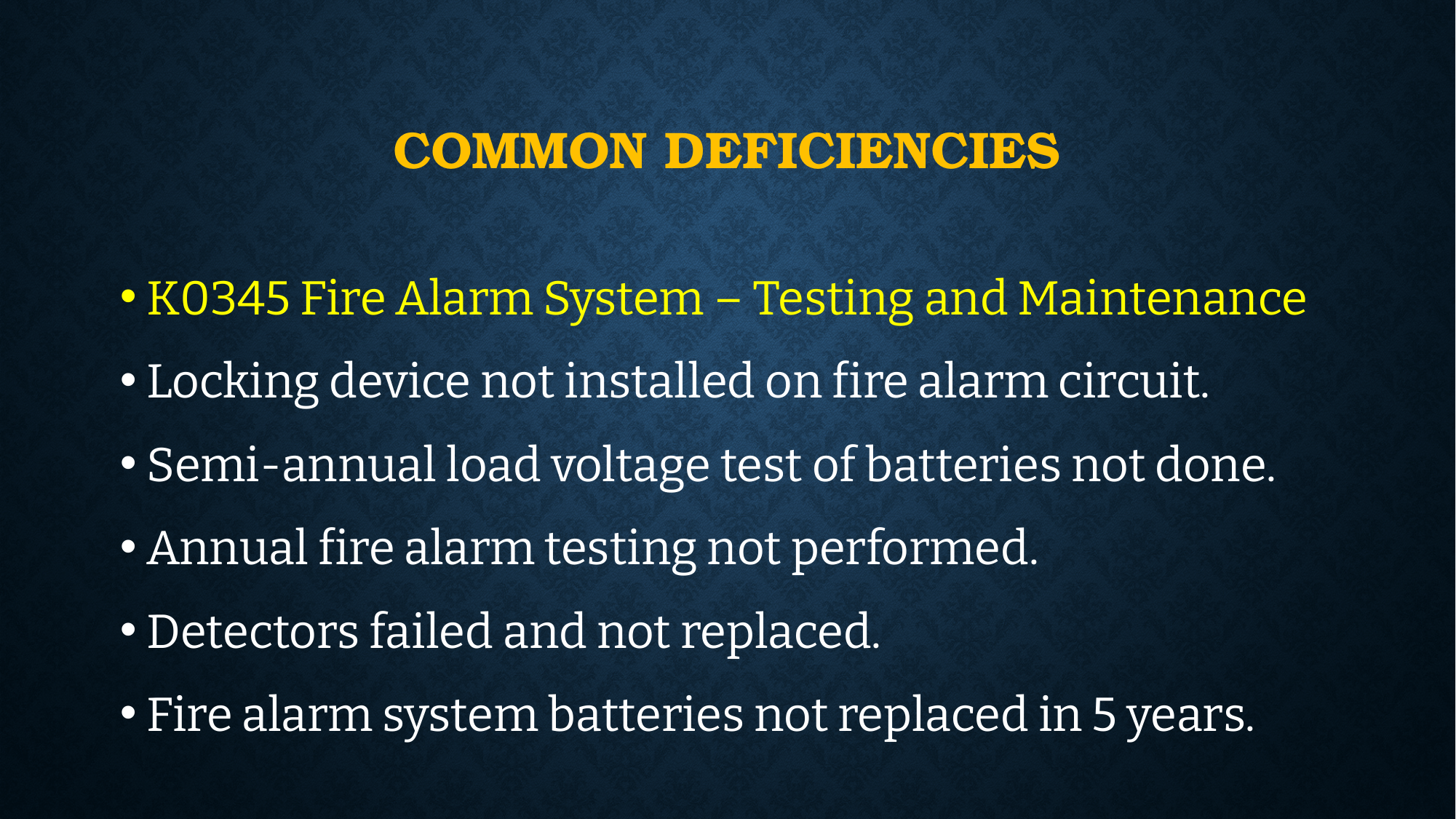

# Common deficiencies
K0345 Fire Alarm System – Testing and Maintenance
Locking device not installed on fire alarm circuit.
Semi-annual load voltage test of batteries not done.
Annual fire alarm testing not performed.
Detectors failed and not replaced.
Fire alarm system batteries not replaced in 5 years.